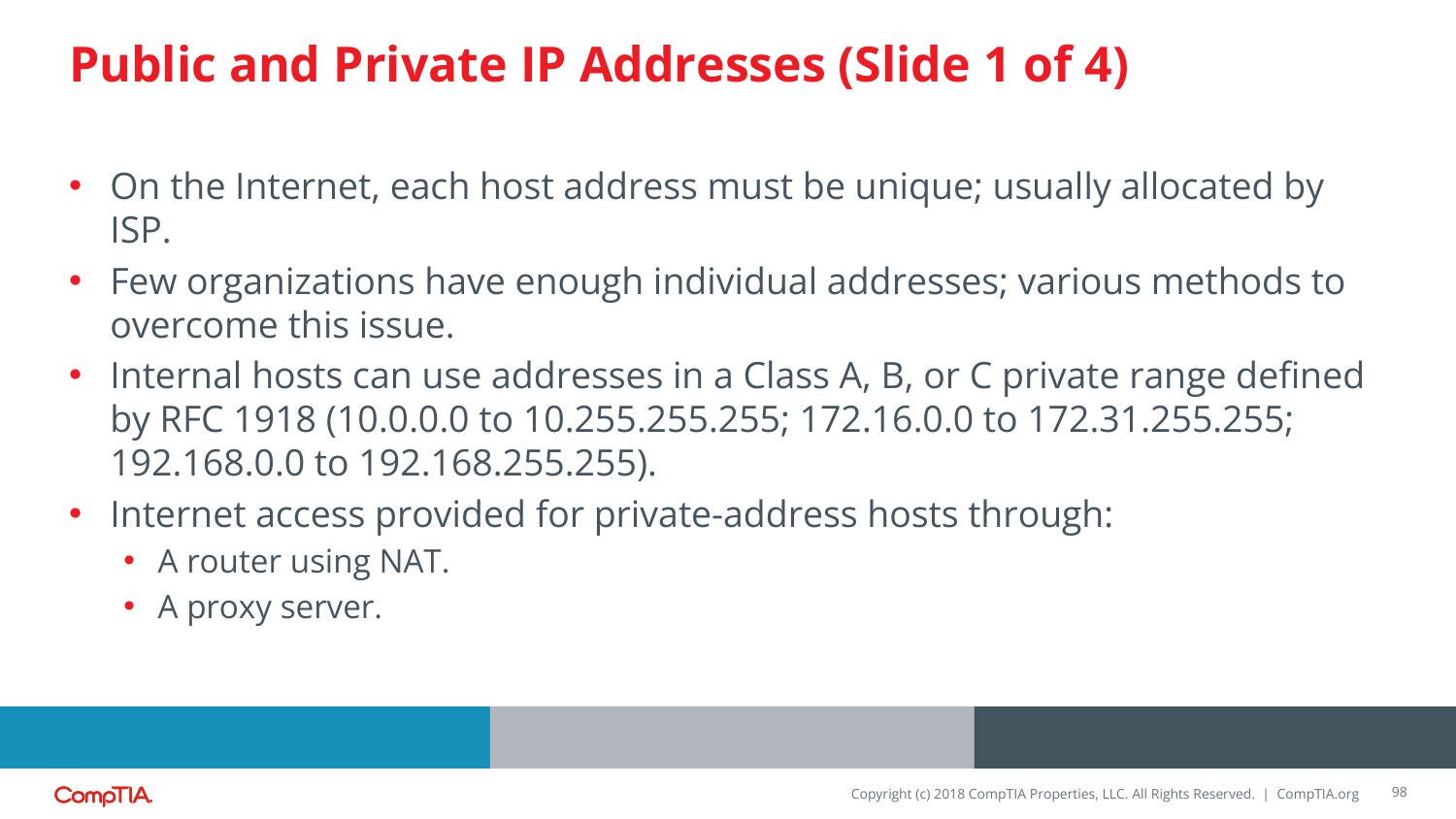

# Public and Private IP Addresses (Slide 1 of 4)
On the Internet, each host address must be unique; usually allocated by ISP.
Few organizations have enough individual addresses; various methods to overcome this issue.
Internal hosts can use addresses in a Class A, B, or C private range defined by RFC 1918 (10.0.0.0 to 10.255.255.255; 172.16.0.0 to 172.31.255.255; 192.168.0.0 to 192.168.255.255).
Internet access provided for private-address hosts through:
A router using NAT.
A proxy server.
98